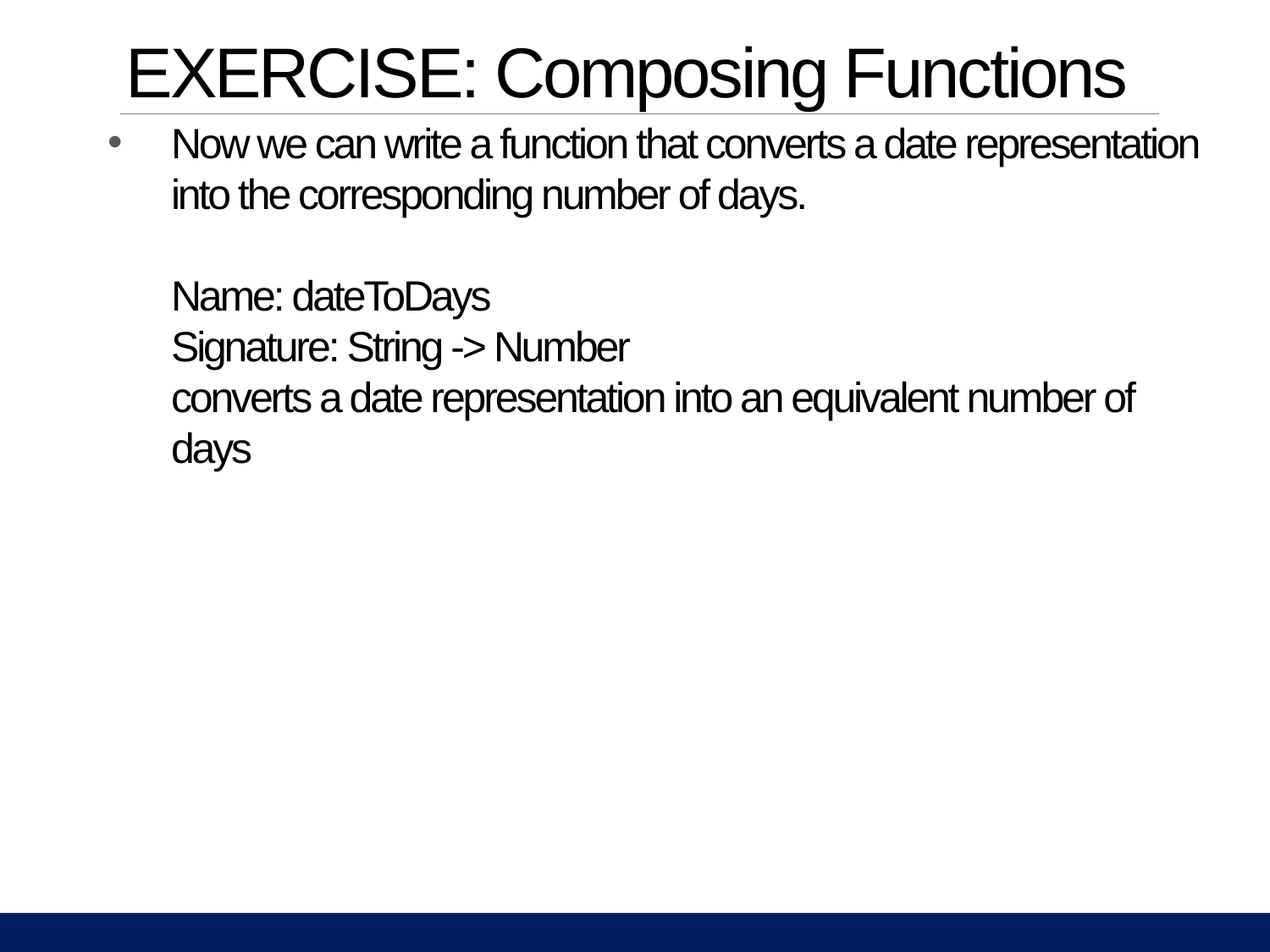

# EXERCISE: Composing Functions
Now we can write a function that converts a date representation into the corresponding number of days.
Name: dateToDays
Signature: String -> Number
converts a date representation into an equivalent number of days